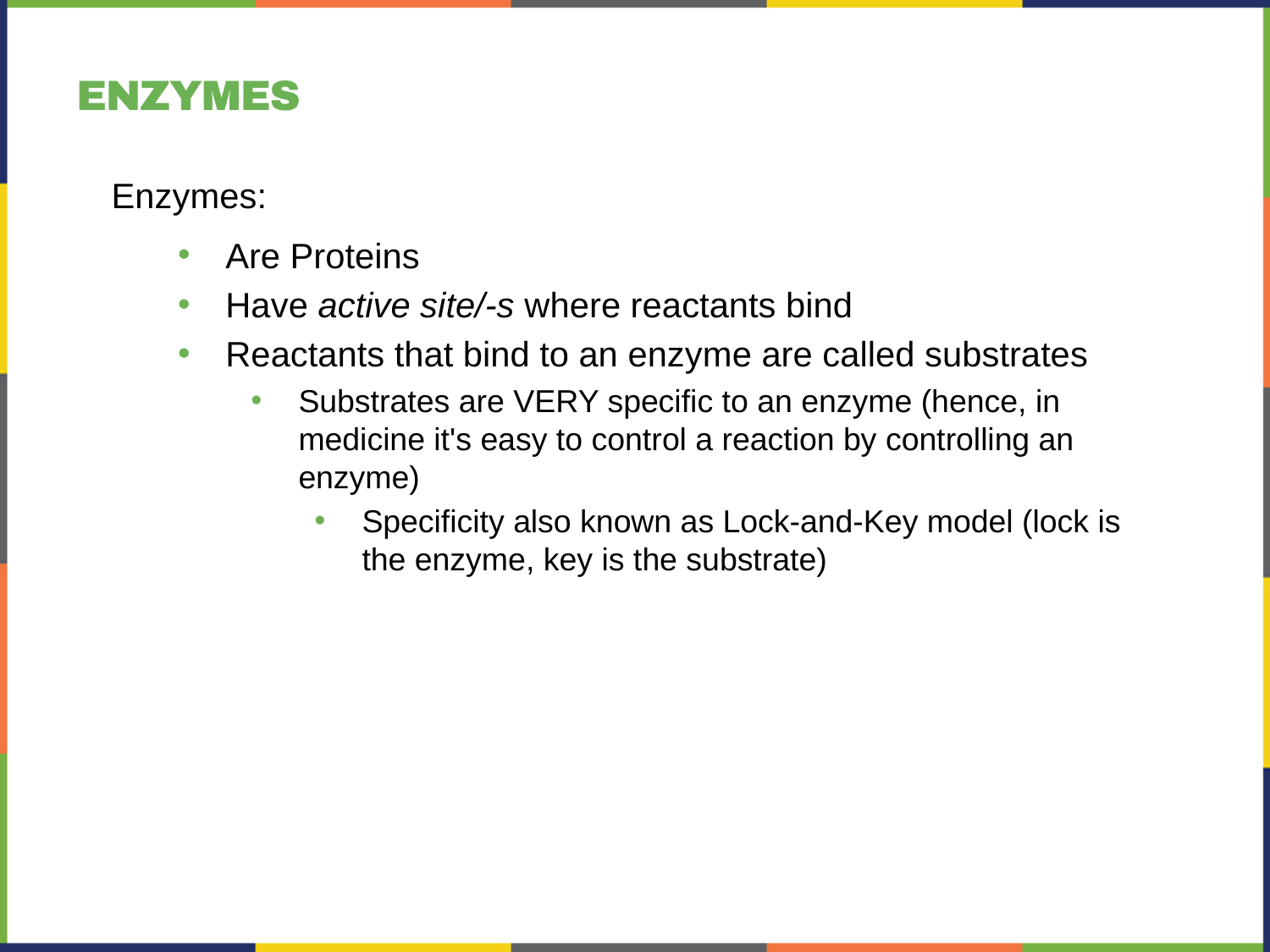

# enzymes
 Enzymes:
Are Proteins
Have active site/-s where reactants bind
Reactants that bind to an enzyme are called substrates
Substrates are VERY specific to an enzyme (hence, in medicine it's easy to control a reaction by controlling an enzyme)
Specificity also known as Lock-and-Key model (lock is the enzyme, key is the substrate)